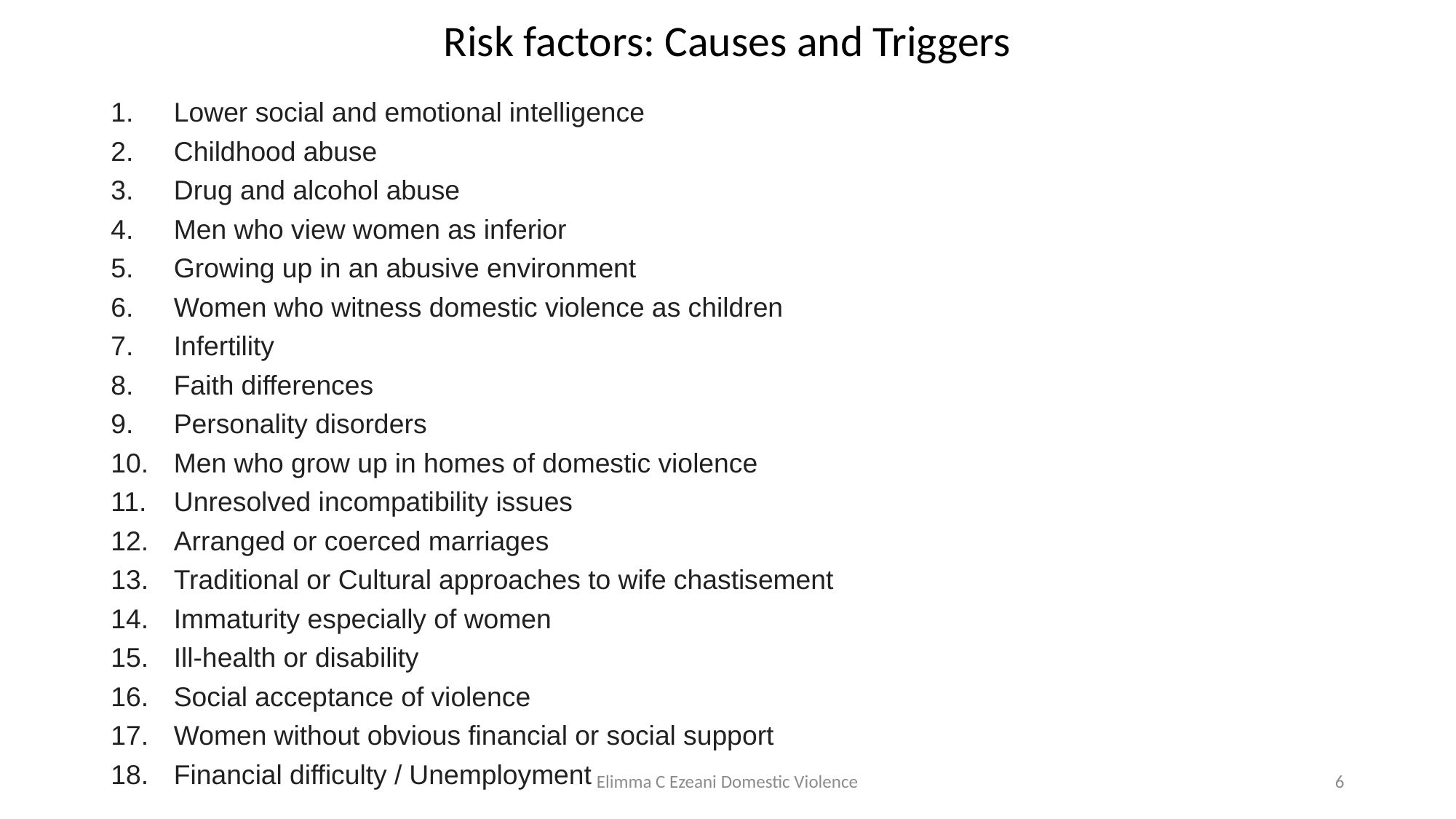

# Risk factors: Causes and Triggers
Lower social and emotional intelligence
Childhood abuse
Drug and alcohol abuse
Men who view women as inferior
Growing up in an abusive environment
Women who witness domestic violence as children
Infertility
Faith differences
Personality disorders
Men who grow up in homes of domestic violence
Unresolved incompatibility issues
Arranged or coerced marriages
Traditional or Cultural approaches to wife chastisement
Immaturity especially of women
Ill-health or disability
Social acceptance of violence
Women without obvious financial or social support
Financial difficulty / Unemployment

Elimma C Ezeani Domestic Violence
6